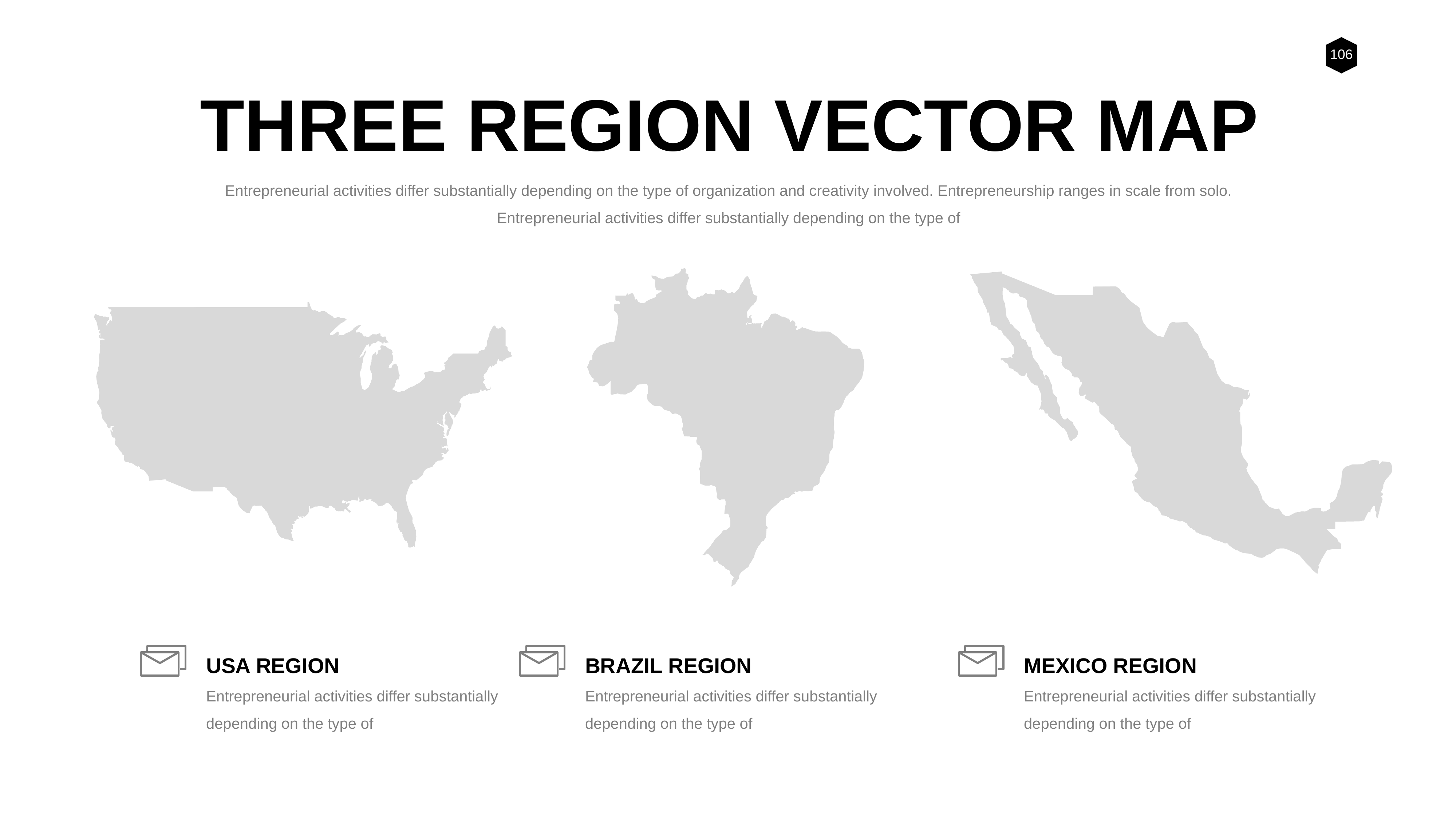

THREE REGION VECTOR MAP
Entrepreneurial activities differ substantially depending on the type of organization and creativity involved. Entrepreneurship ranges in scale from solo. Entrepreneurial activities differ substantially depending on the type of

USA REGION
Entrepreneurial activities differ substantially depending on the type of

BRAZIL REGION
Entrepreneurial activities differ substantially depending on the type of

MEXICO REGION
Entrepreneurial activities differ substantially depending on the type of